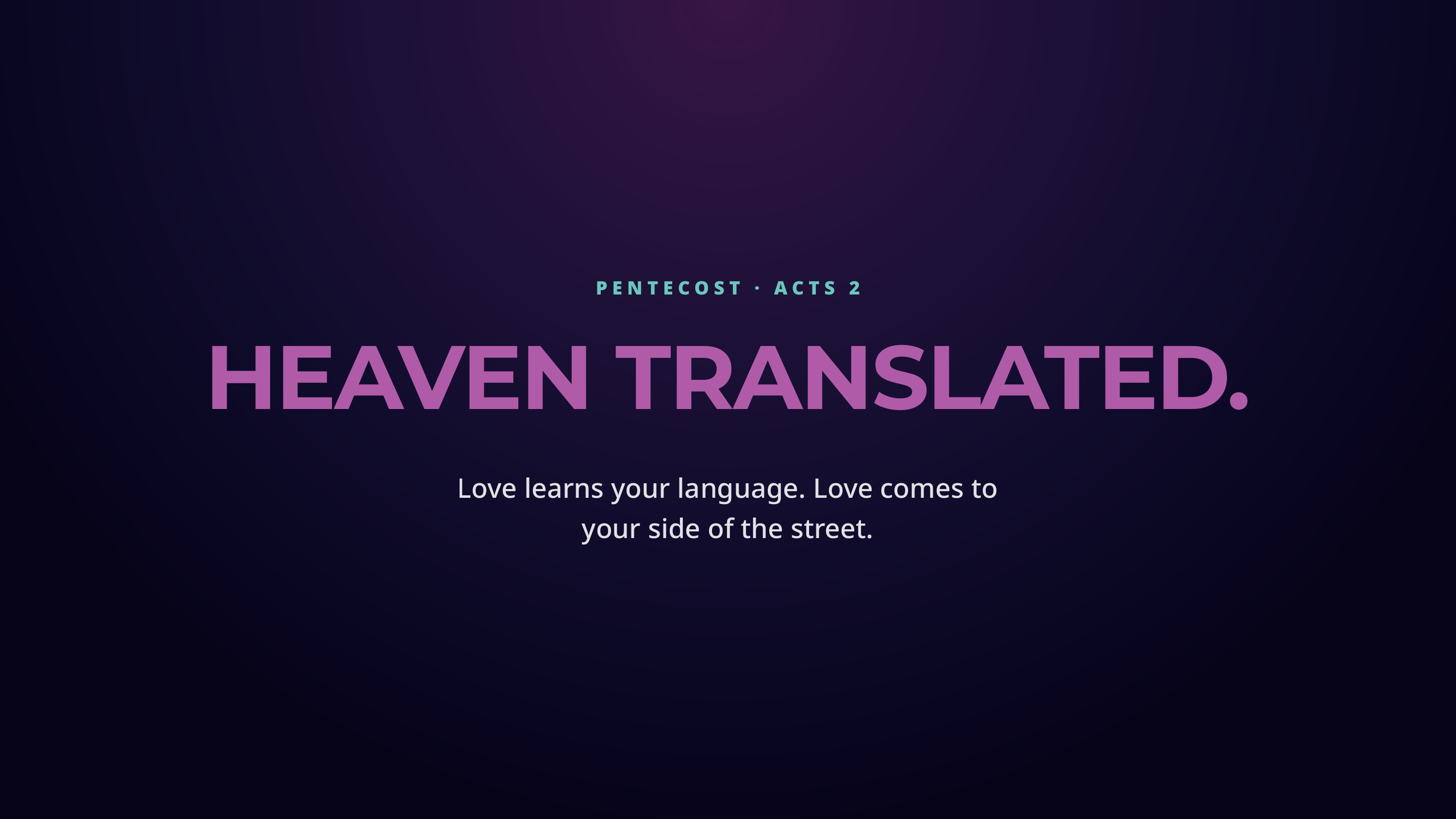

PENTECOST · ACTS 2
HEAVEN TRANSLATED.
Love learns your language. Love comes to your side of the street.